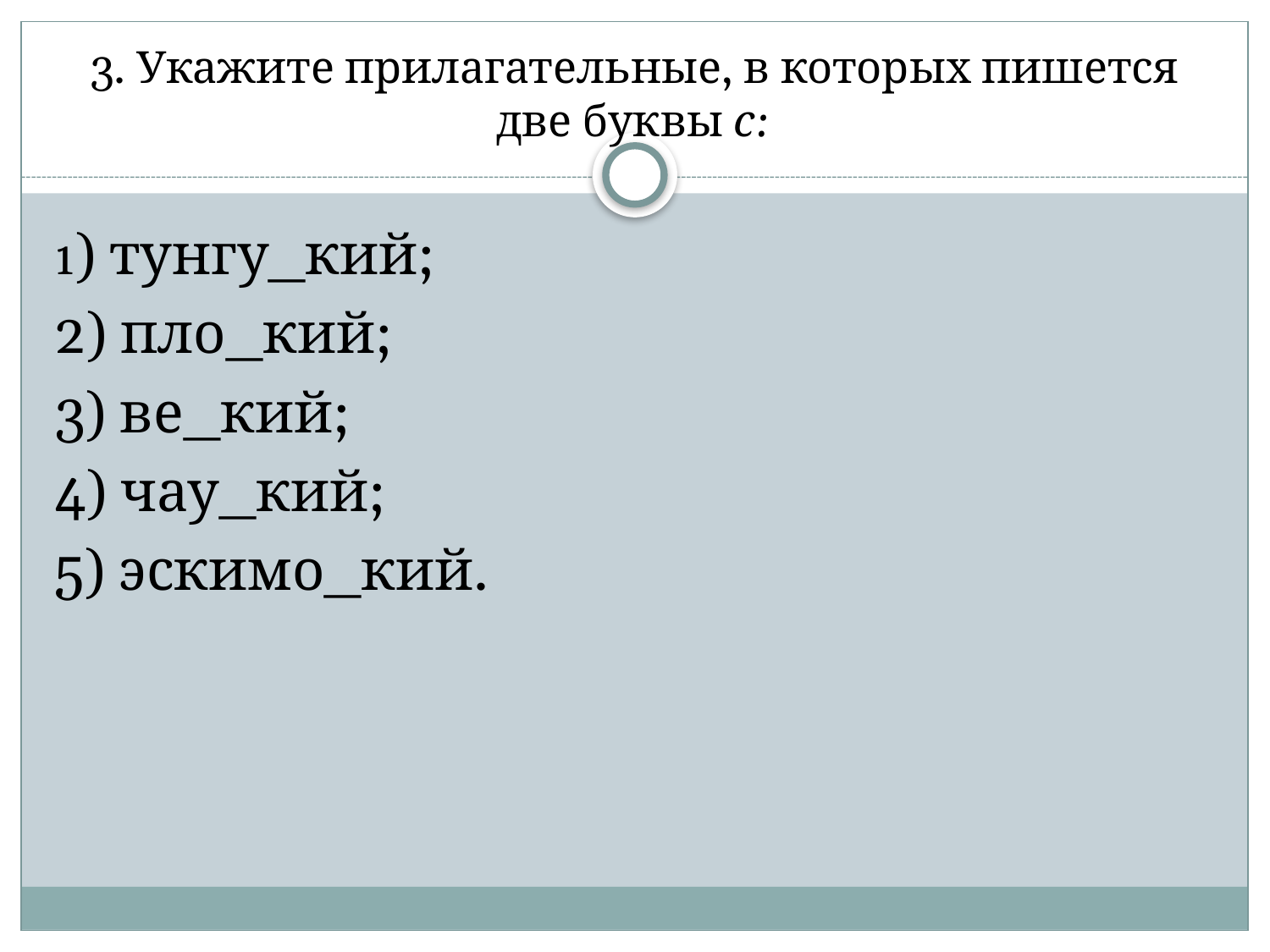

# 3. Укажите прилагательные, в которых пишется две буквы с:
1) тунгу_кий;
2) пло_кий;
3) ве_кий;
4) чау_кий;
5) эскимо_кий.